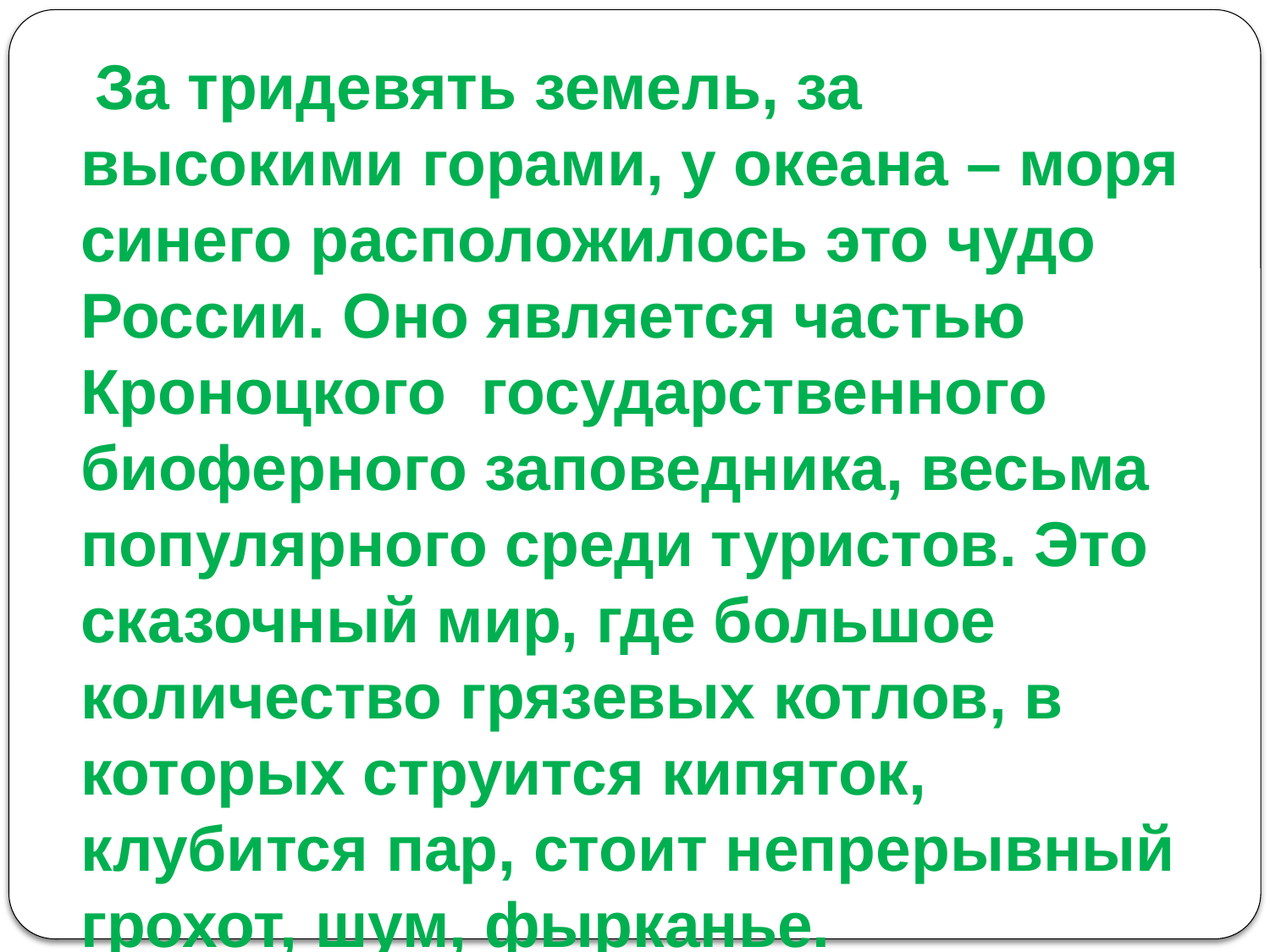

#
   За тридевять земель, за высокими горами, у океана – моря  синего расположилось это чудо России. Оно является частью Кроноцкого  государственного биоферного заповедника, весьма  популярного среди туристов. Это сказочный мир, где большое количество грязевых котлов, в которых струится кипяток, клубится пар, стоит непрерывный грохот, шум, фырканье.